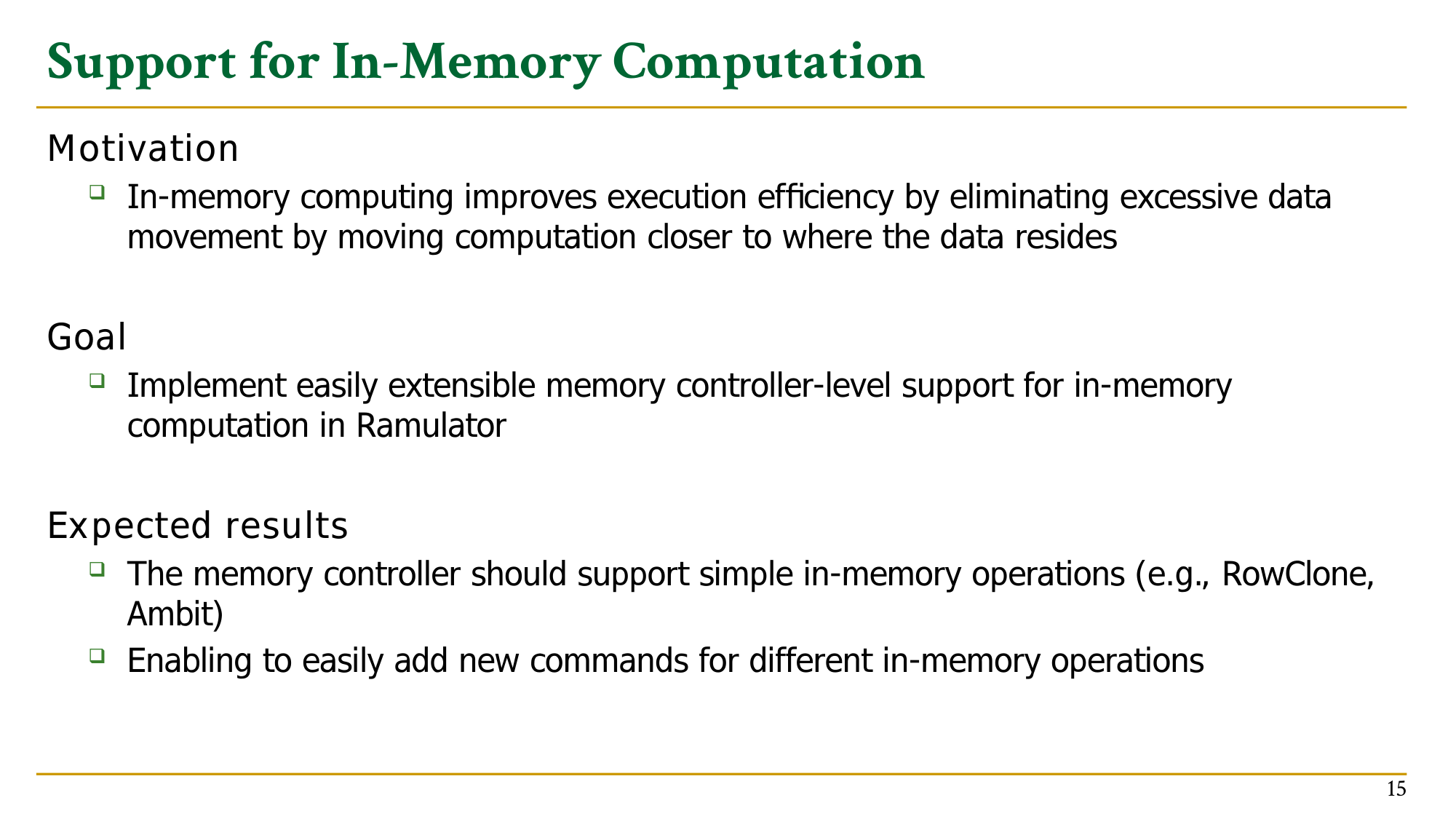

# Support for In-Memory Computation
Motivation
In-memory computing improves execution efficiency by eliminating excessive data movement by moving computation closer to where the data resides

Goal
Implement easily extensible memory controller-level support for in-memory computation in Ramulator

Expected results
The memory controller should support simple in-memory operations (e.g., RowClone, Ambit)
Enabling to easily add new commands for different in-memory operations
15